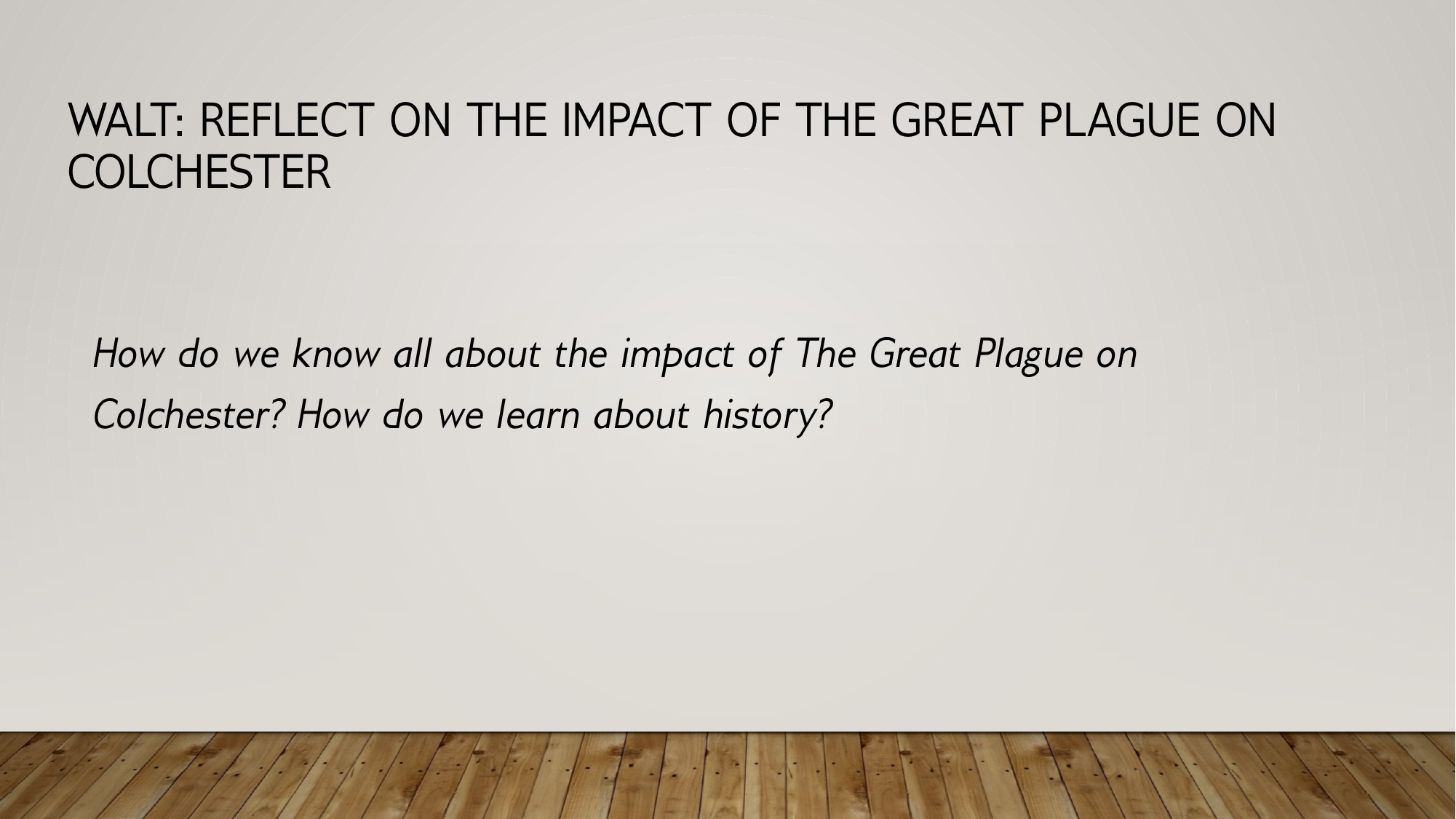

WALT: reflect on the impact of the Great Plague on Colchester
How do we know all about the impact of The Great Plague on Colchester? How do we learn about history?